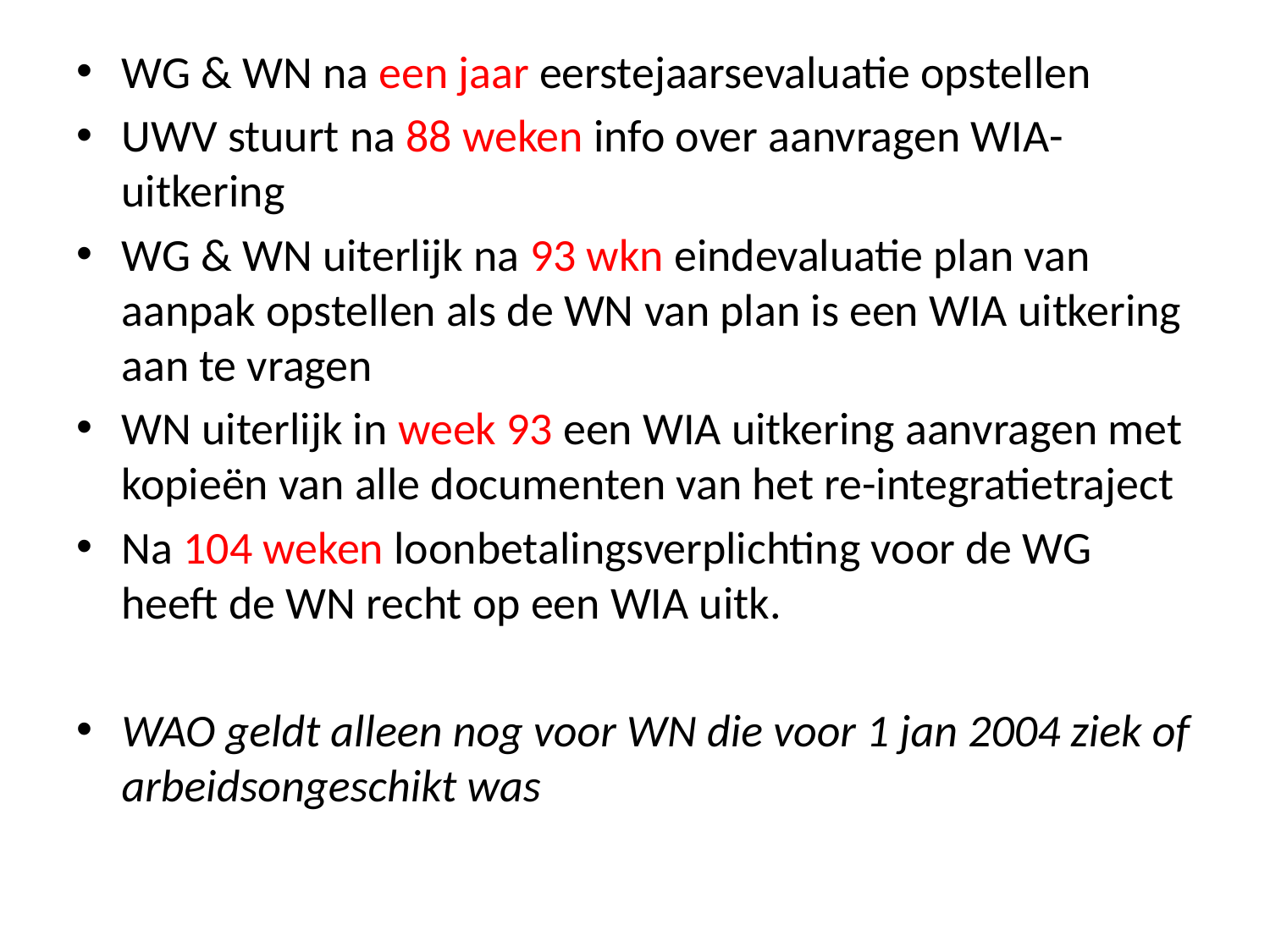

WG & WN na een jaar eerstejaarsevaluatie opstellen
UWV stuurt na 88 weken info over aanvragen WIA-uitkering
WG & WN uiterlijk na 93 wkn eindevaluatie plan van aanpak opstellen als de WN van plan is een WIA uitkering aan te vragen
WN uiterlijk in week 93 een WIA uitkering aanvragen met kopieën van alle documenten van het re-integratietraject
Na 104 weken loonbetalingsverplichting voor de WG heeft de WN recht op een WIA uitk.

WAO geldt alleen nog voor WN die voor 1 jan 2004 ziek of arbeidsongeschikt was